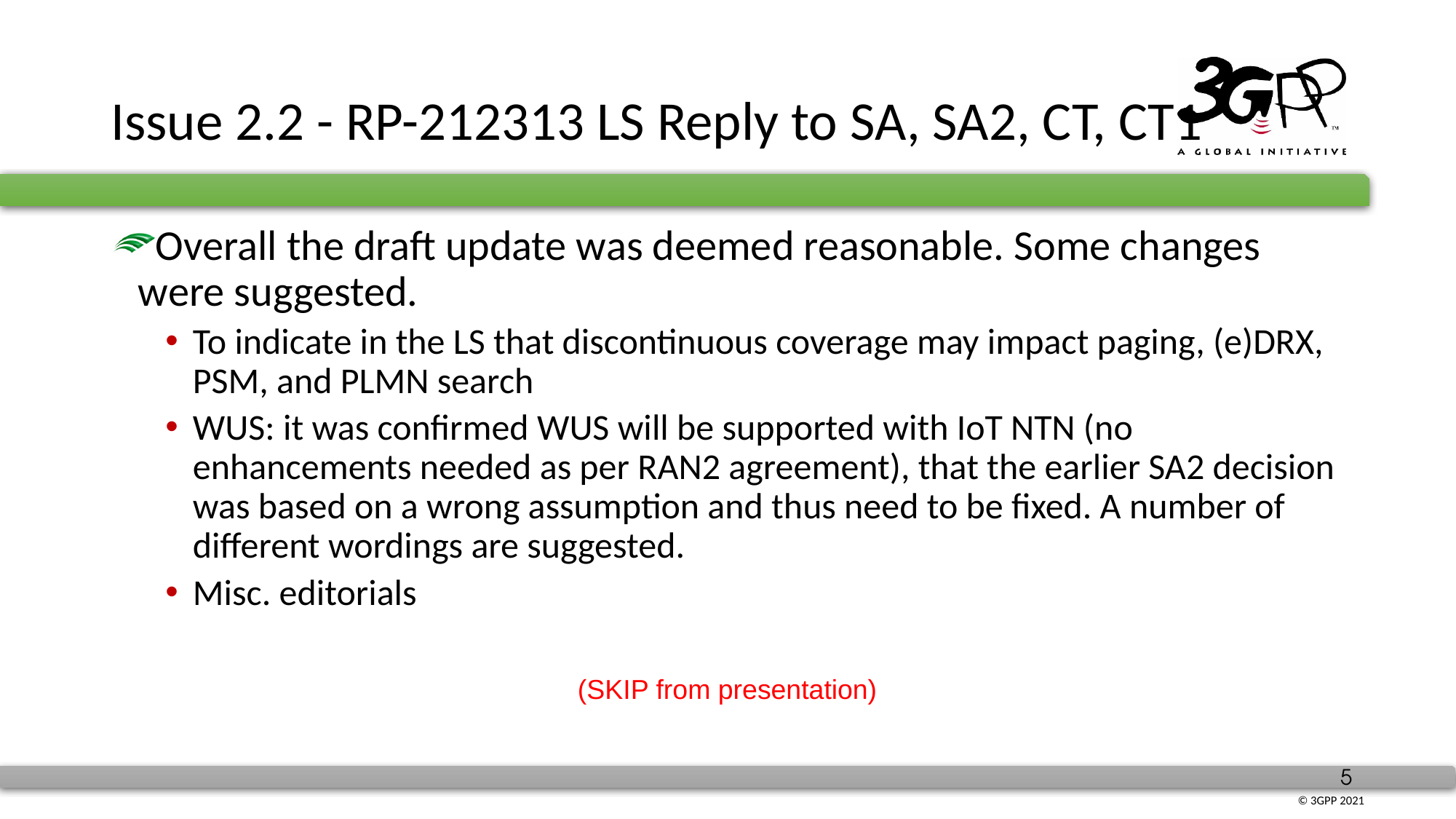

# Issue 2.2 - RP-212313 LS Reply to SA, SA2, CT, CT1
Overall the draft update was deemed reasonable. Some changes were suggested.
To indicate in the LS that discontinuous coverage may impact paging, (e)DRX, PSM, and PLMN search
WUS: it was confirmed WUS will be supported with IoT NTN (no enhancements needed as per RAN2 agreement), that the earlier SA2 decision was based on a wrong assumption and thus need to be fixed. A number of different wordings are suggested.
Misc. editorials
(SKIP from presentation)